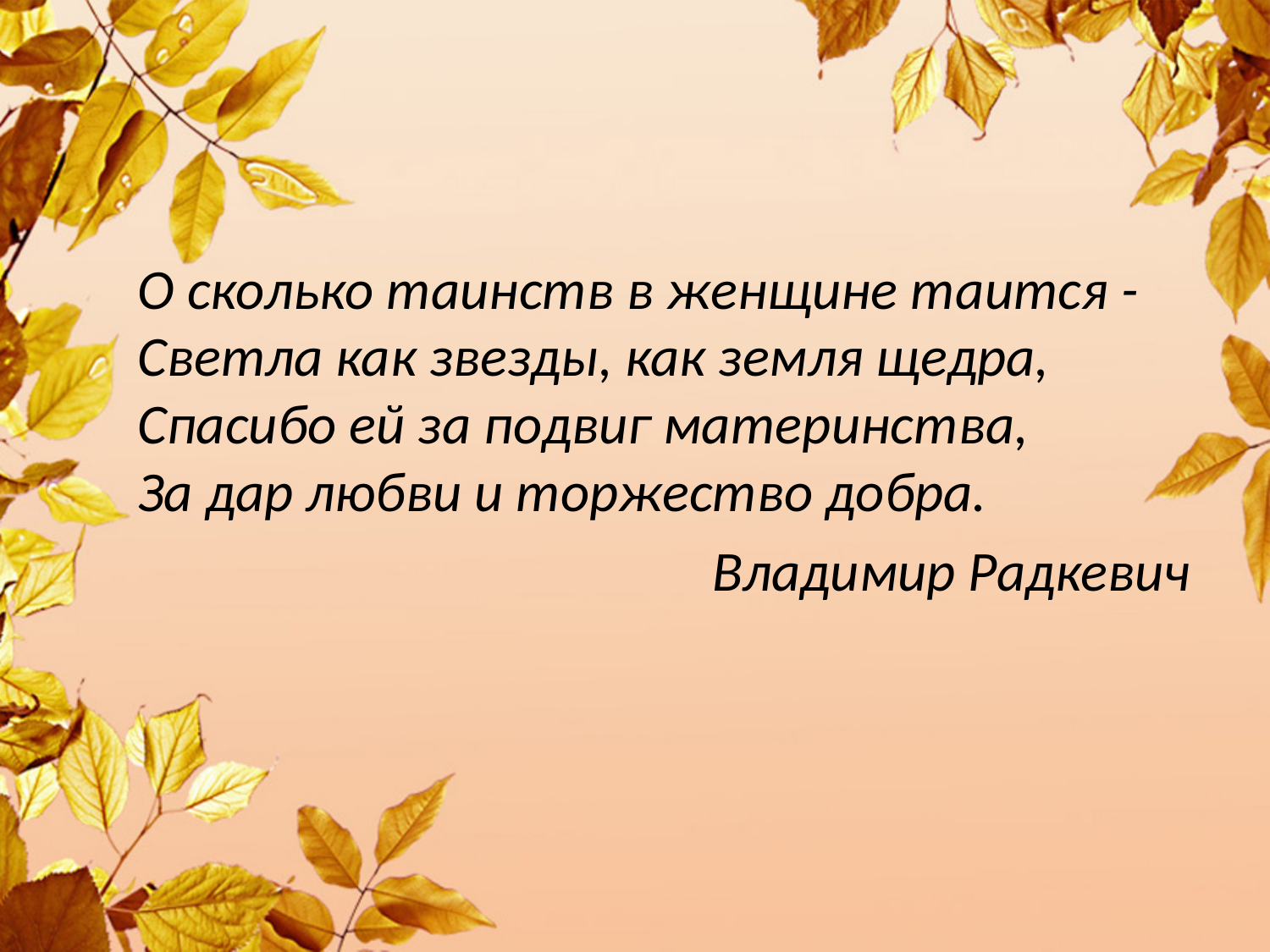

О сколько таинств в женщине таится -
Светла как звезды, как земля щедра,
Спасибо ей за подвиг материнства,
За дар любви и торжество добра.
Владимир Радкевич